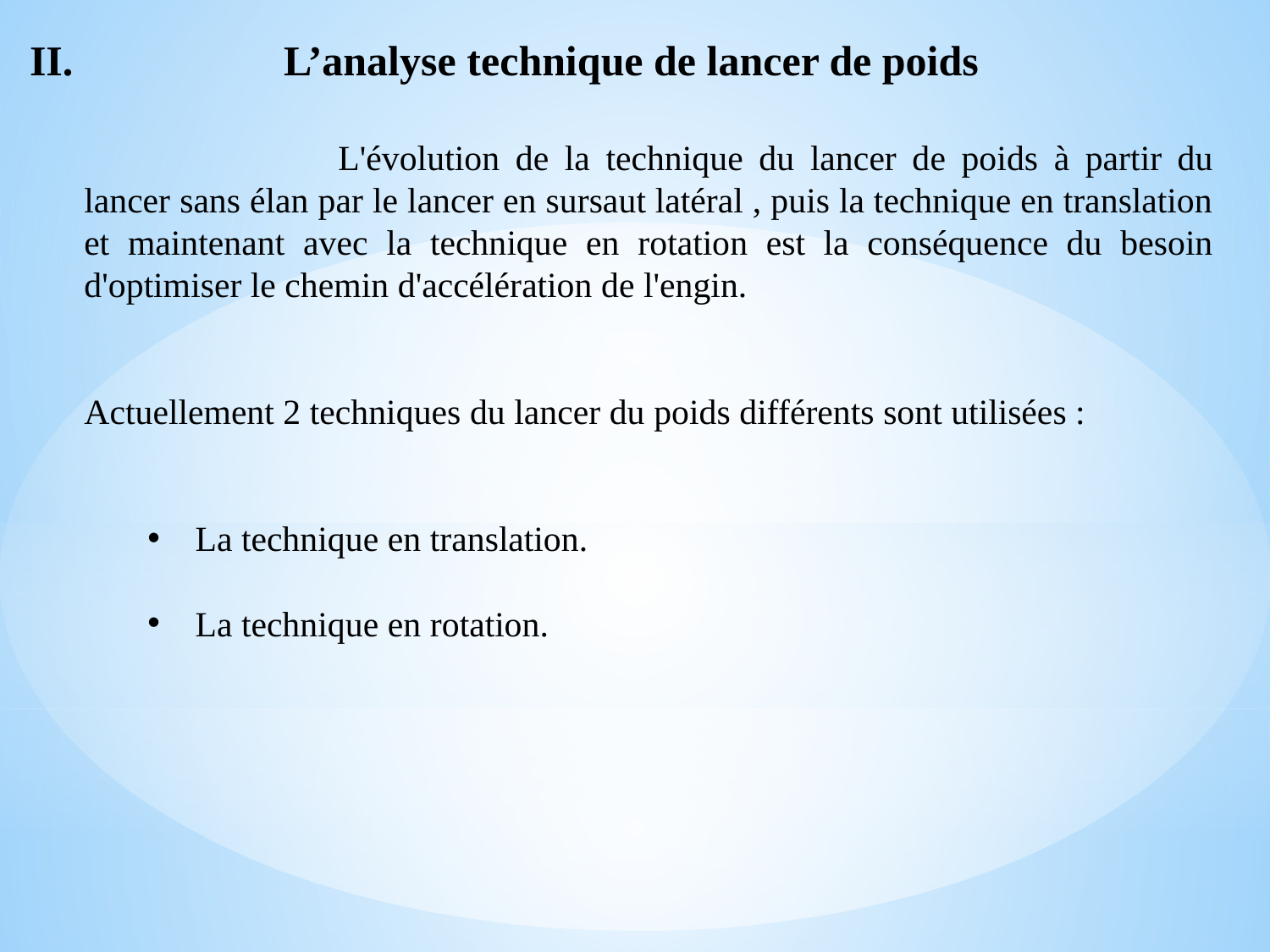

II.		L’analyse technique de lancer de poids
		L'évolution de la technique du lancer de poids à partir du lancer sans élan par le lancer en sursaut latéral , puis la technique en translation et maintenant avec la technique en rotation est la conséquence du besoin d'optimiser le chemin d'accélération de l'engin.

Actuellement 2 techniques du lancer du poids différents sont utilisées :

La technique en translation.

La technique en rotation.